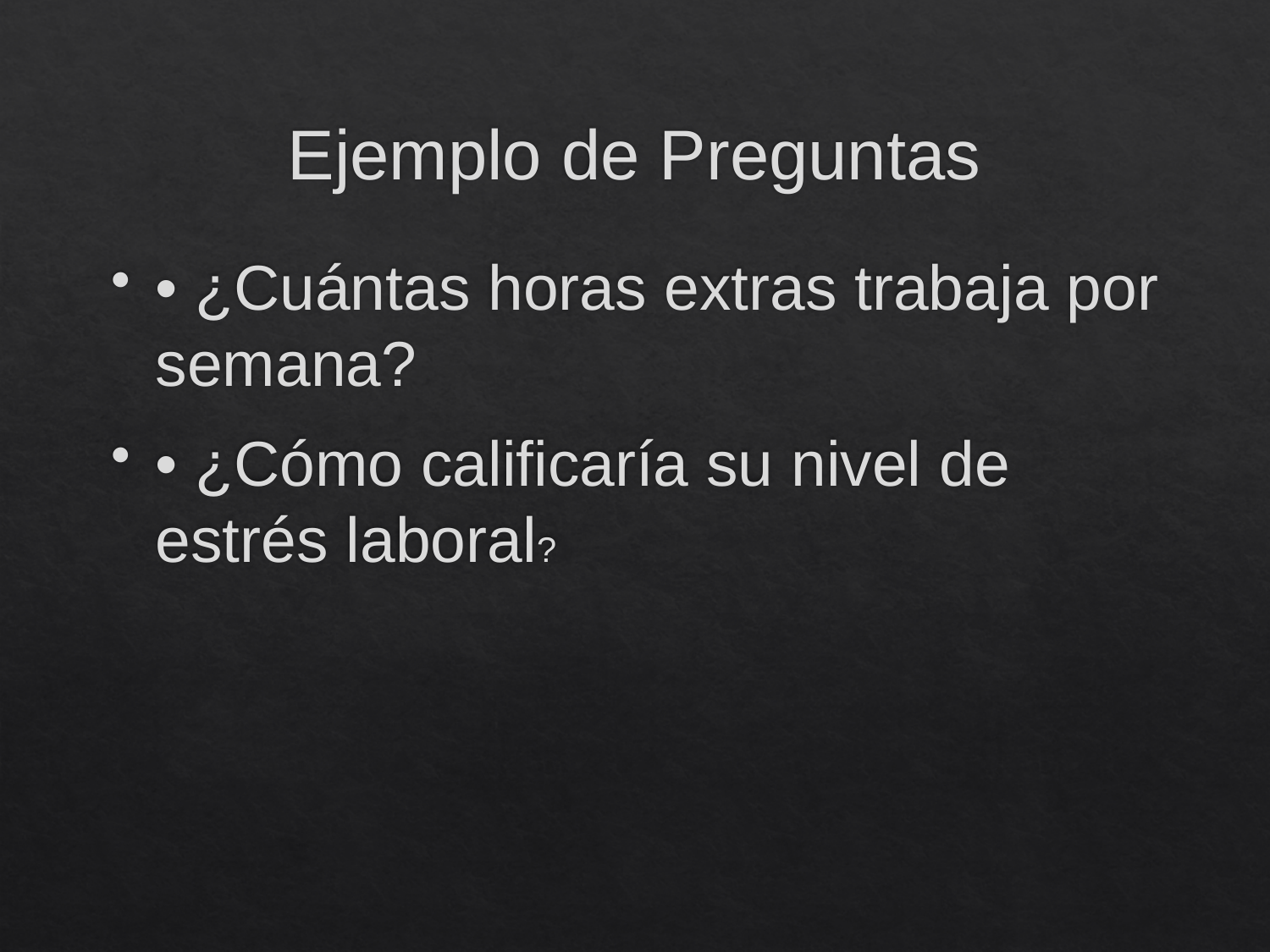

# Ejemplo de Preguntas
• ¿Cuántas horas extras trabaja por semana?
• ¿Cómo calificaría su nivel de estrés laboral?